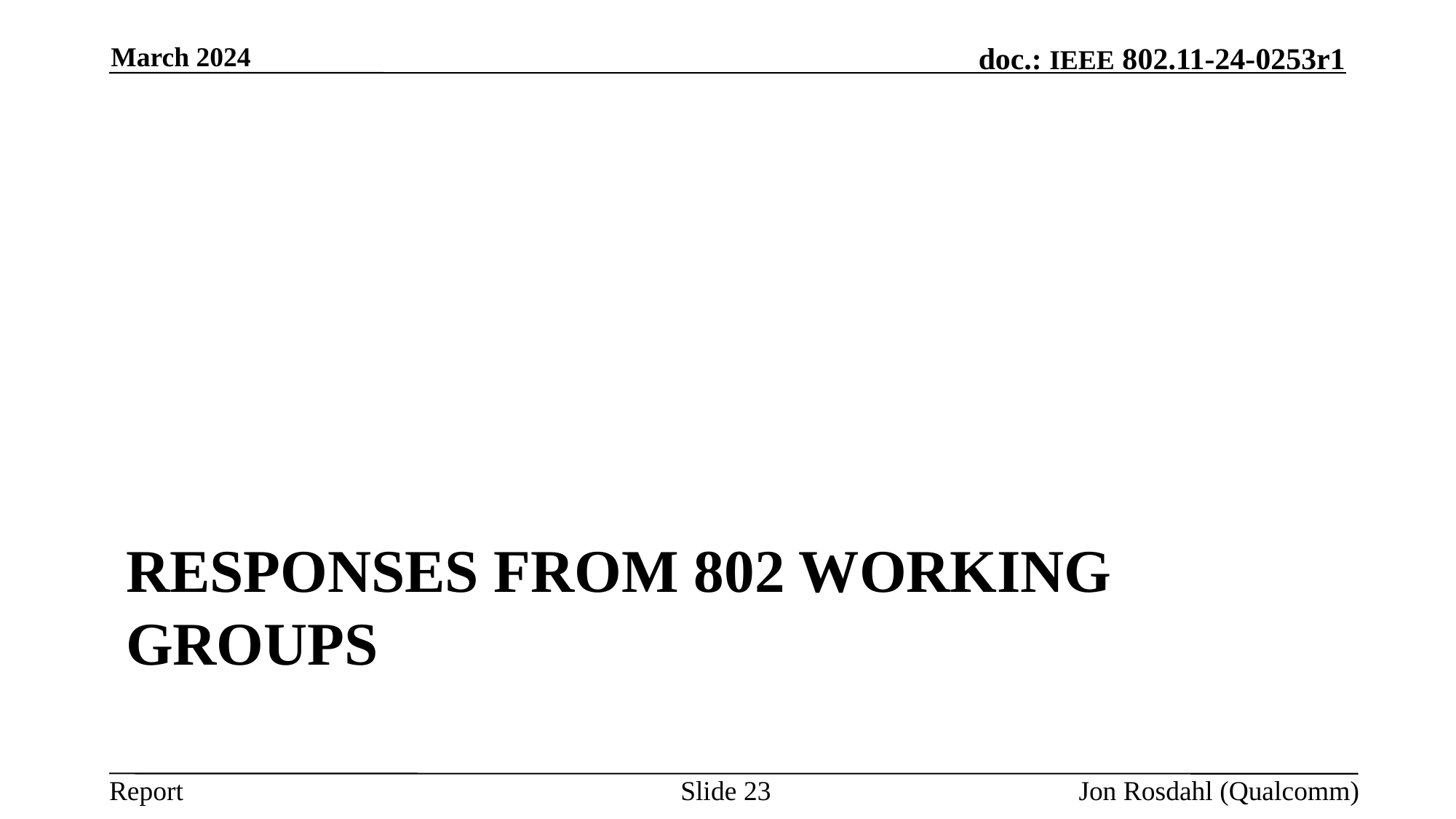

March 2024

# Responses from 802 Working Groups
Slide 23
Jon Rosdahl (Qualcomm)